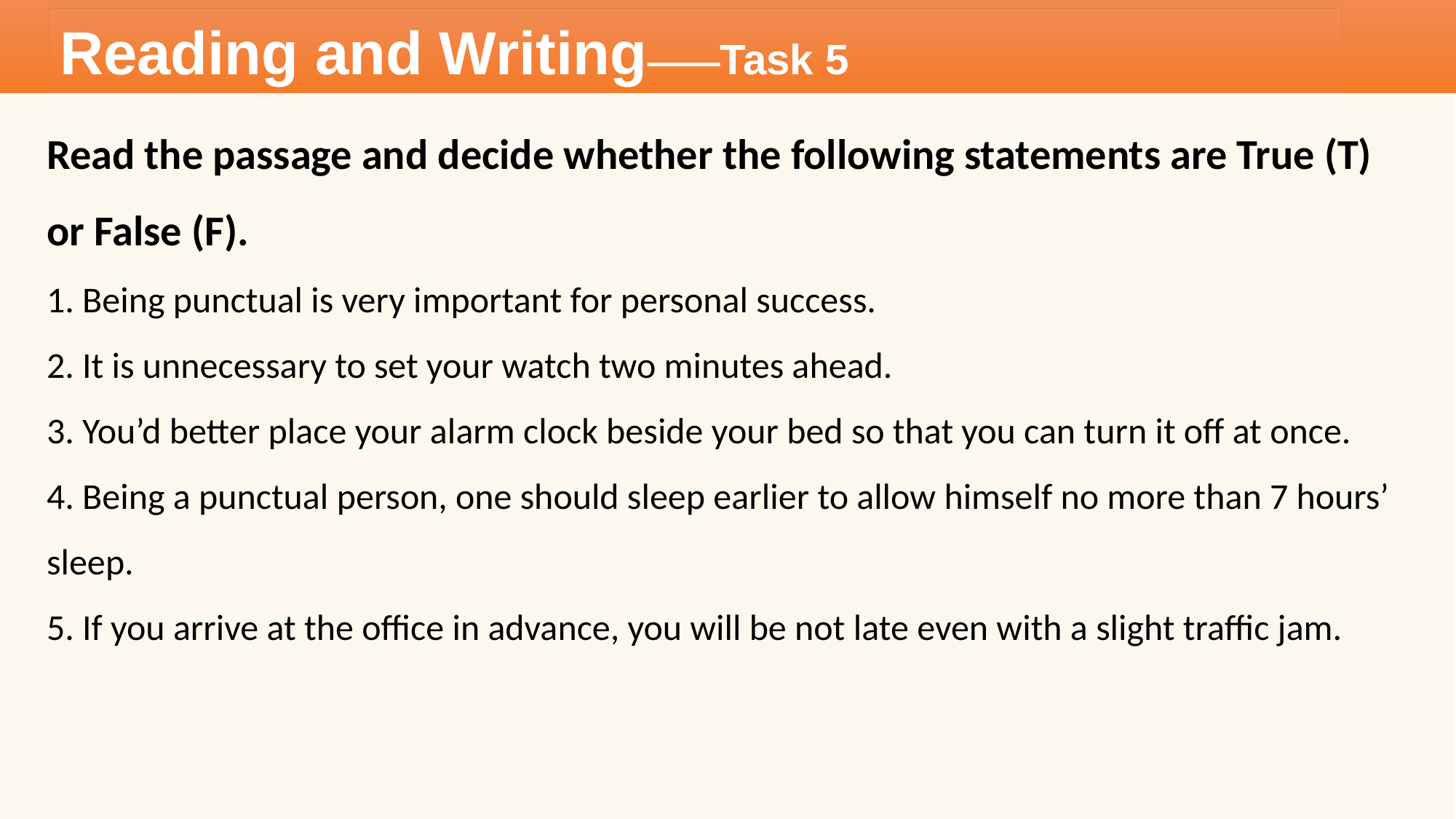

Reading and Writing——Task 5
Read the passage and decide whether the following statements are True (T) or False (F).
1. Being punctual is very important for personal success.
2. It is unnecessary to set your watch two minutes ahead.
3. You’d better place your alarm clock beside your bed so that you can turn it off at once.
4. Being a punctual person, one should sleep earlier to allow himself no more than 7 hours’ sleep.
5. If you arrive at the office in advance, you will be not late even with a slight traffic jam.